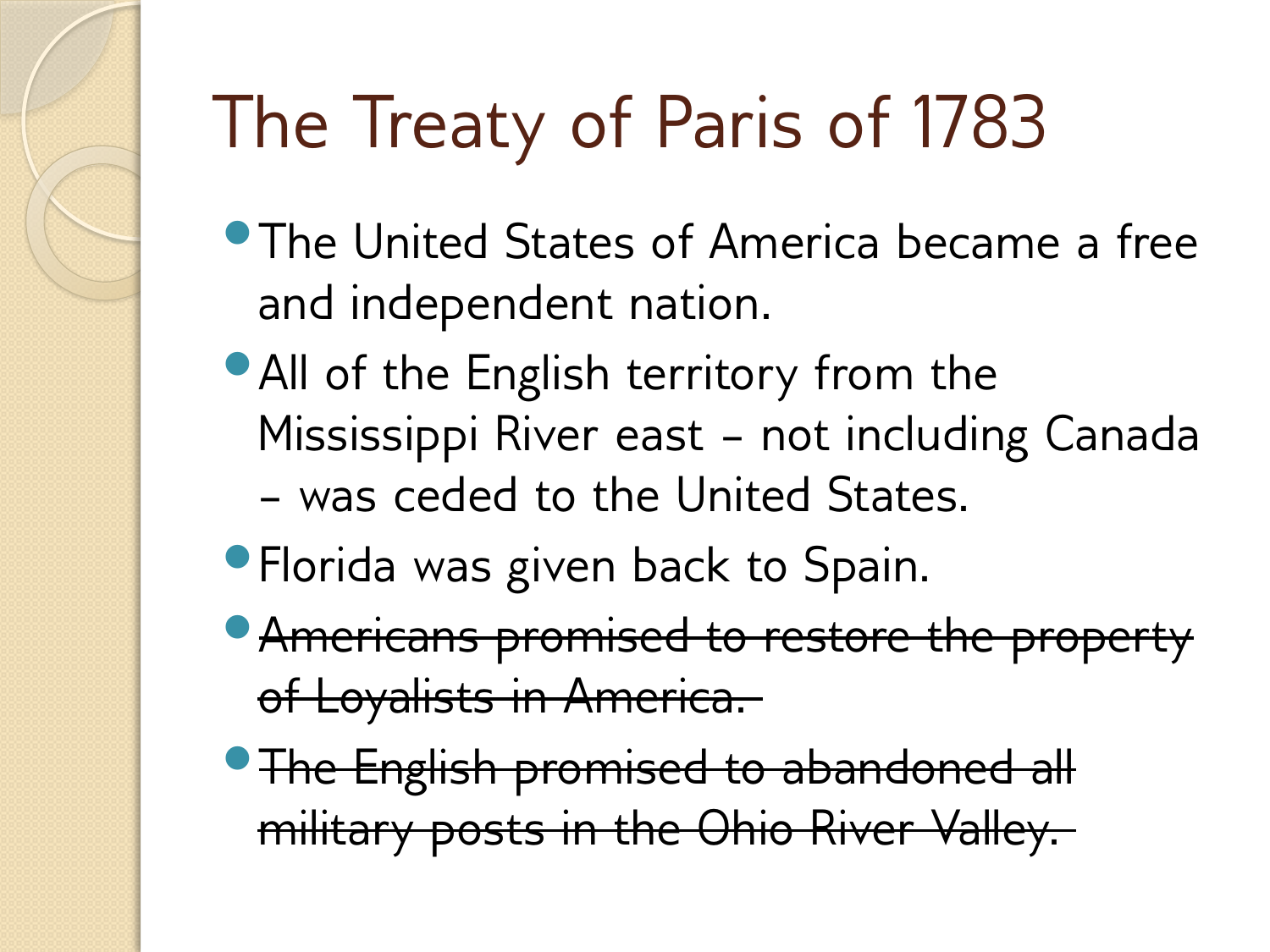

# The Treaty of Paris of 1783
The United States of America became a free and independent nation.
All of the English territory from the Mississippi River east – not including Canada – was ceded to the United States.
Florida was given back to Spain.
Americans promised to restore the property of Loyalists in America.
The English promised to abandoned all military posts in the Ohio River Valley.